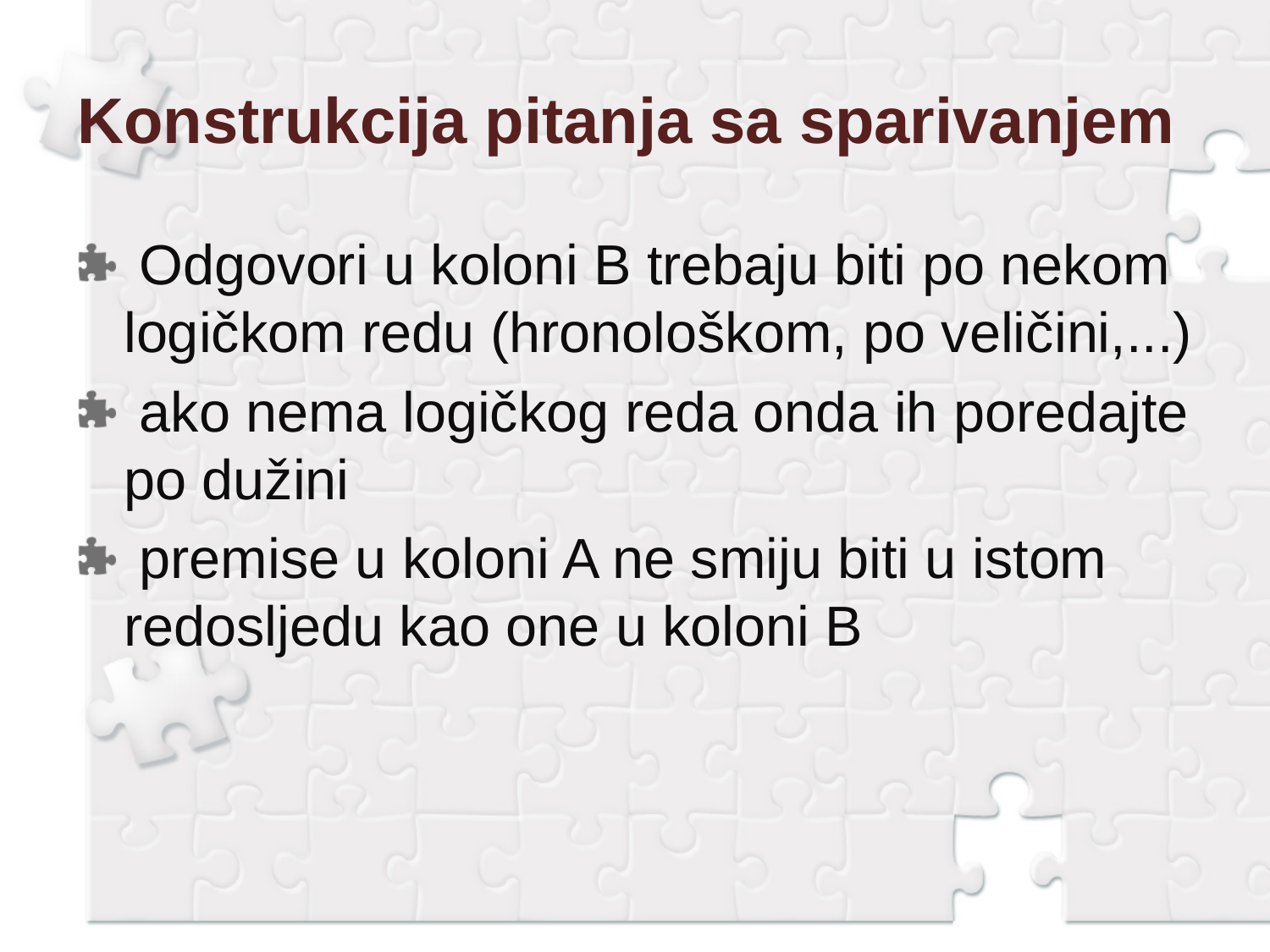

# Konstrukcija pitanja sa sparivanjem
 Odgovori u koloni B trebaju biti po nekom logičkom redu (hronološkom, po veličini,...)
 ako nema logičkog reda onda ih poredajte po dužini
 premise u koloni A ne smiju biti u istom redosljedu kao one u koloni B